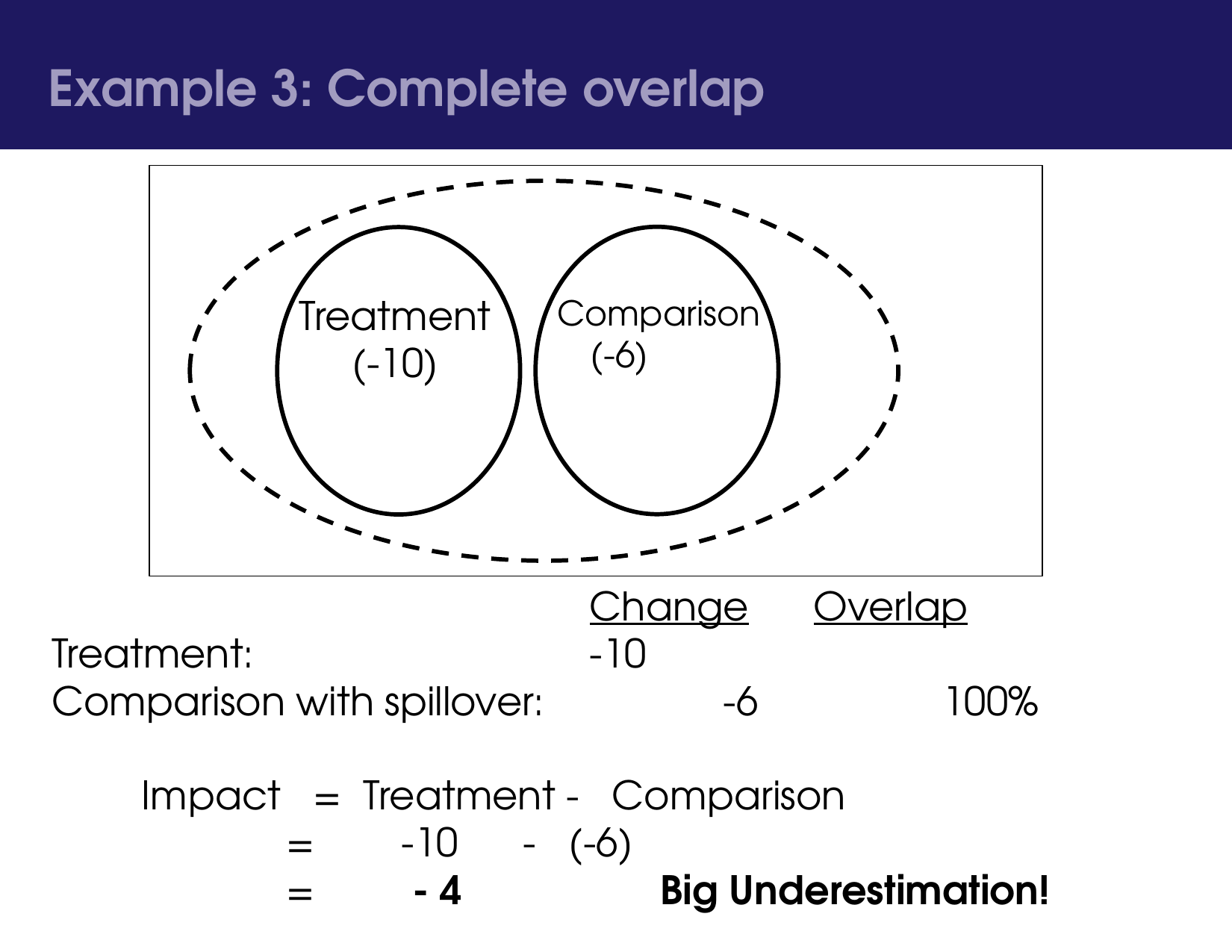

# Example 3: Complete overlap

Treatment
(-10)
Comparison
(-6)
					Change	Overlap
  Treatment:				-10
  Comparison with spillover:		  -6                 100%

  	Impact   =  Treatment -   Comparison
		   =        -10      -   (-6)
		   =         - 4                  Big Underestimation!